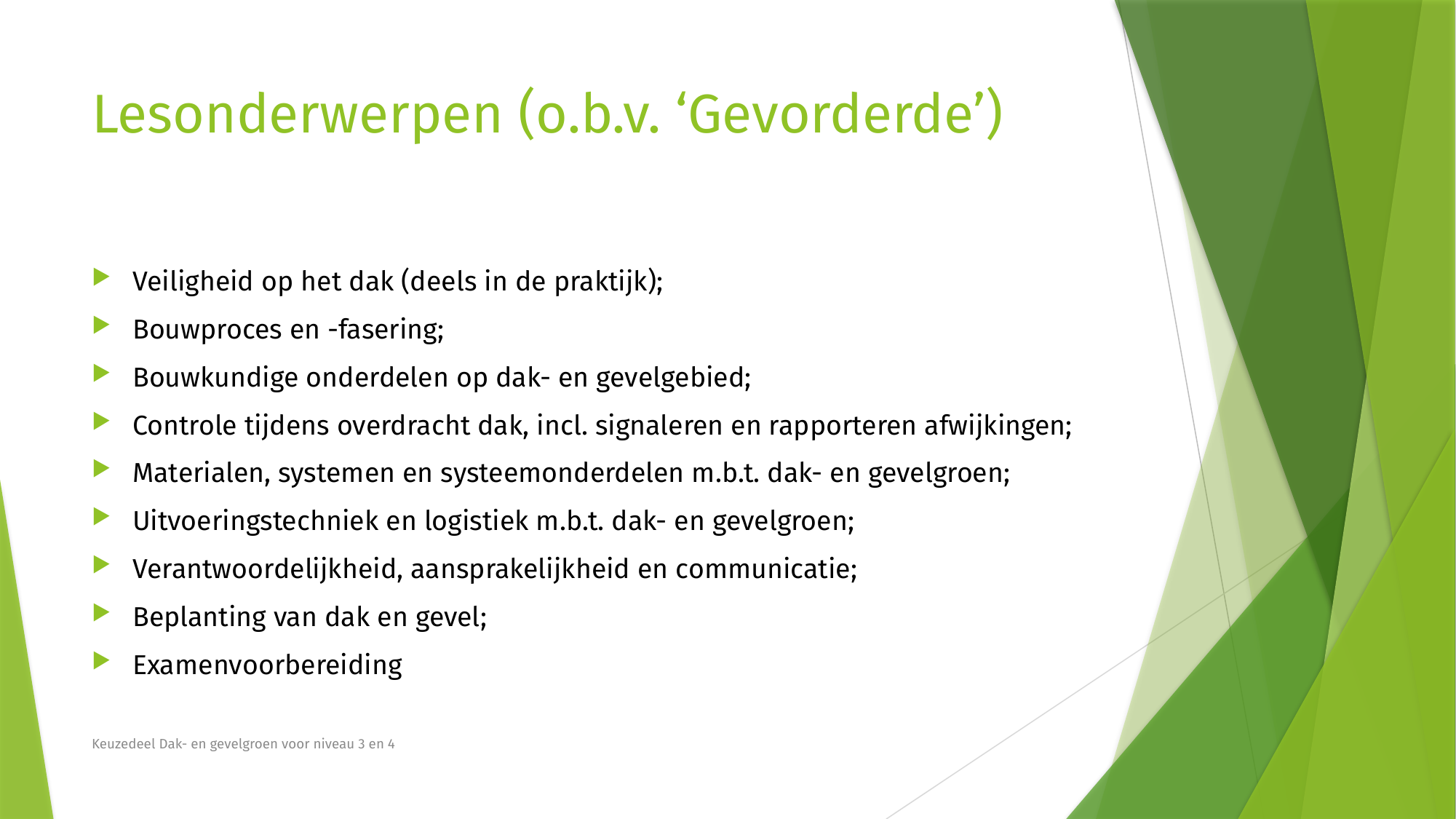

# Lesonderwerpen (o.b.v. ‘Gevorderde’)
Veiligheid op het dak (deels in de praktijk);
Bouwproces en -fasering;
Bouwkundige onderdelen op dak- en gevelgebied;
Controle tijdens overdracht dak, incl. signaleren en rapporteren afwijkingen;
Materialen, systemen en systeemonderdelen m.b.t. dak- en gevelgroen;
Uitvoeringstechniek en logistiek m.b.t. dak- en gevelgroen;
Verantwoordelijkheid, aansprakelijkheid en communicatie;
Beplanting van dak en gevel;
Examenvoorbereiding

Keuzedeel Dak- en gevelgroen voor niveau 3 en 4